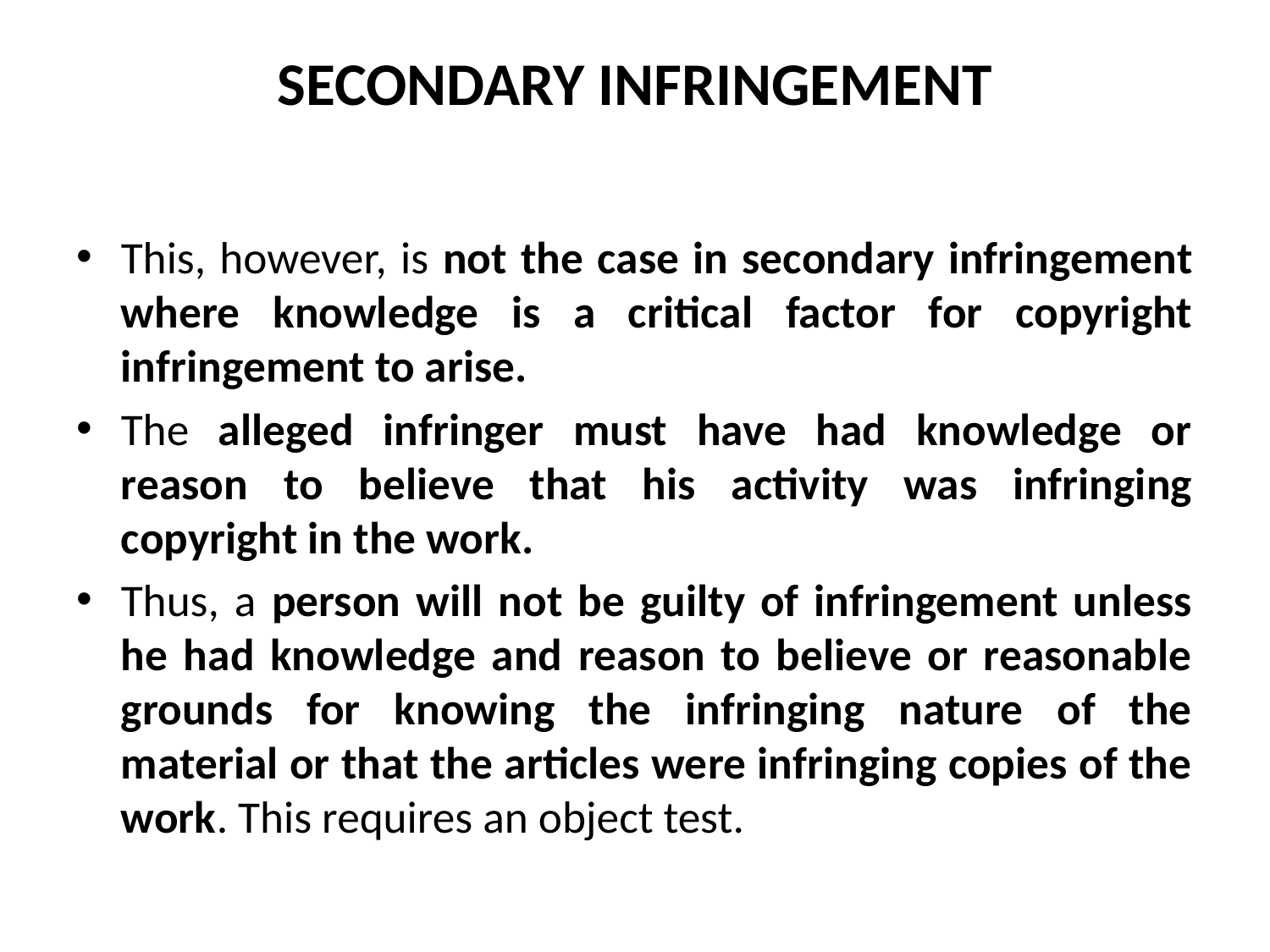

# SECONDARY INFRINGEMENT
This, however, is not the case in secondary infringement where knowledge is a critical factor for copyright infringement to arise.
The alleged infringer must have had knowledge or reason to believe that his activity was infringing copyright in the work.
Thus, a person will not be guilty of infringement unless he had knowledge and reason to believe or reasonable grounds for knowing the infringing nature of the material or that the articles were infringing copies of the work. This requires an object test.